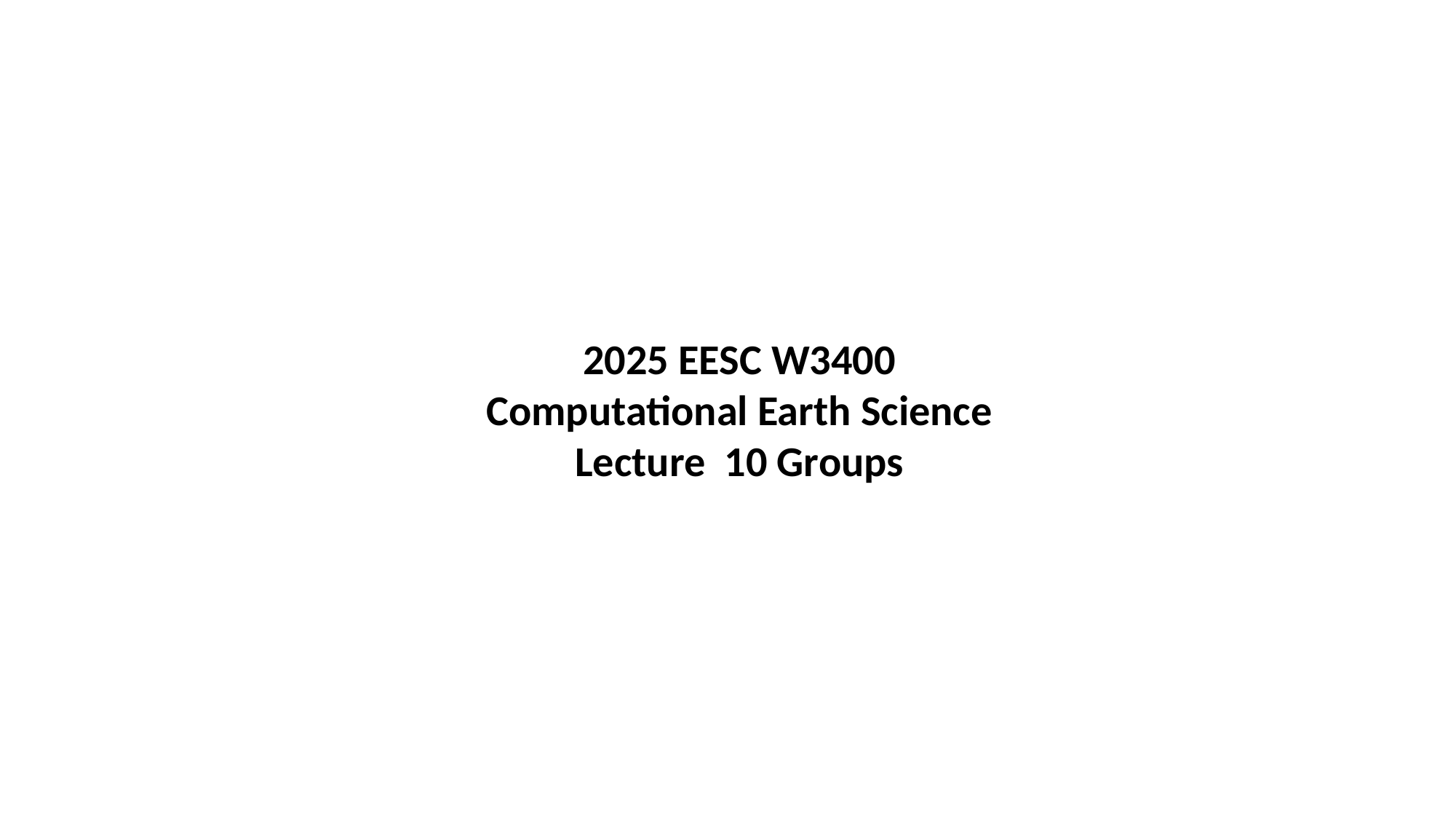

2025 EESC W3400
Computational Earth Science
Lecture  10 Groups